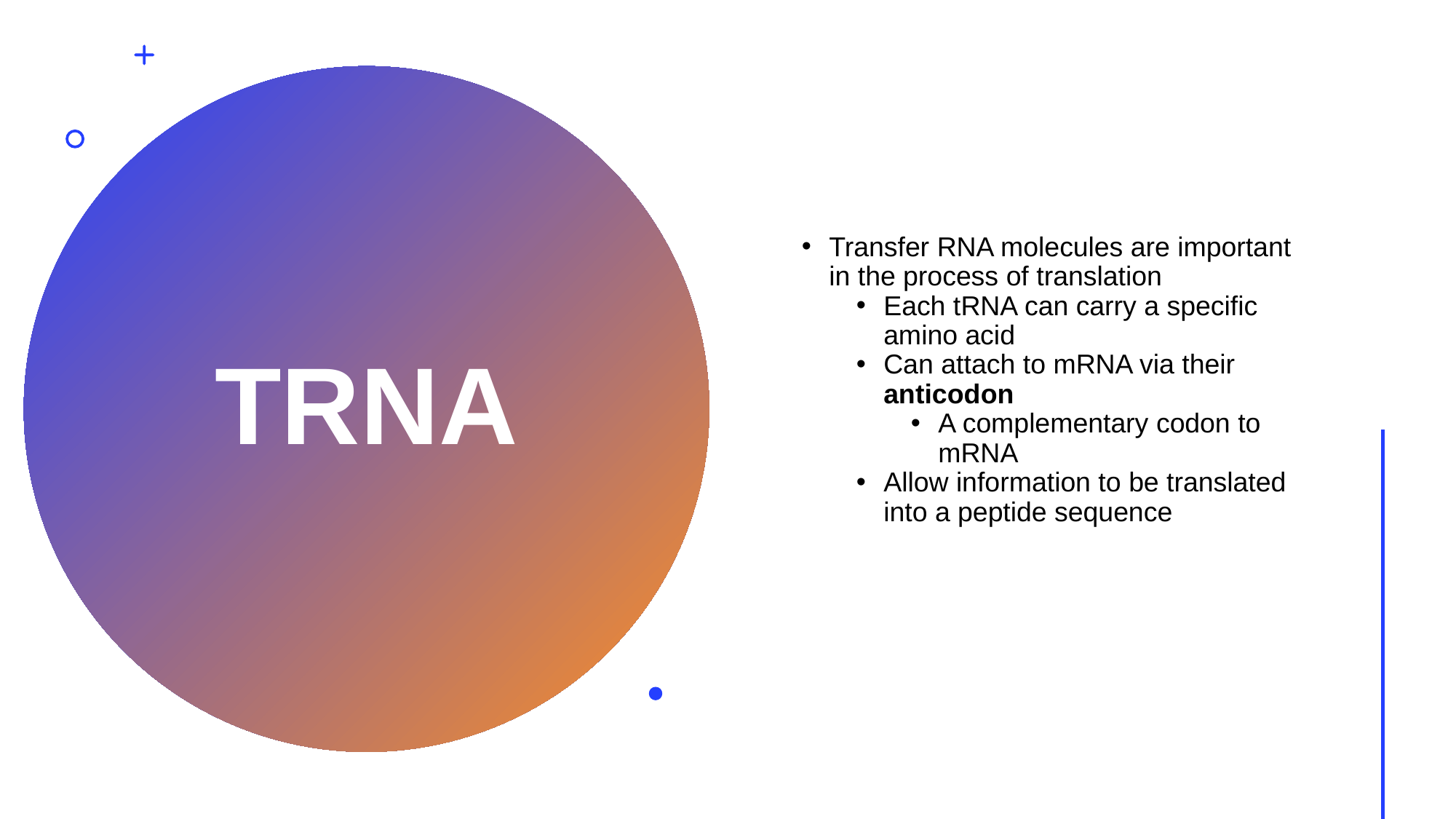

Transfer RNA molecules are important in the process of translation
Each tRNA can carry a specific amino acid
Can attach to mRNA via their anticodon
A complementary codon to mRNA
Allow information to be translated into a peptide sequence

# TRNA